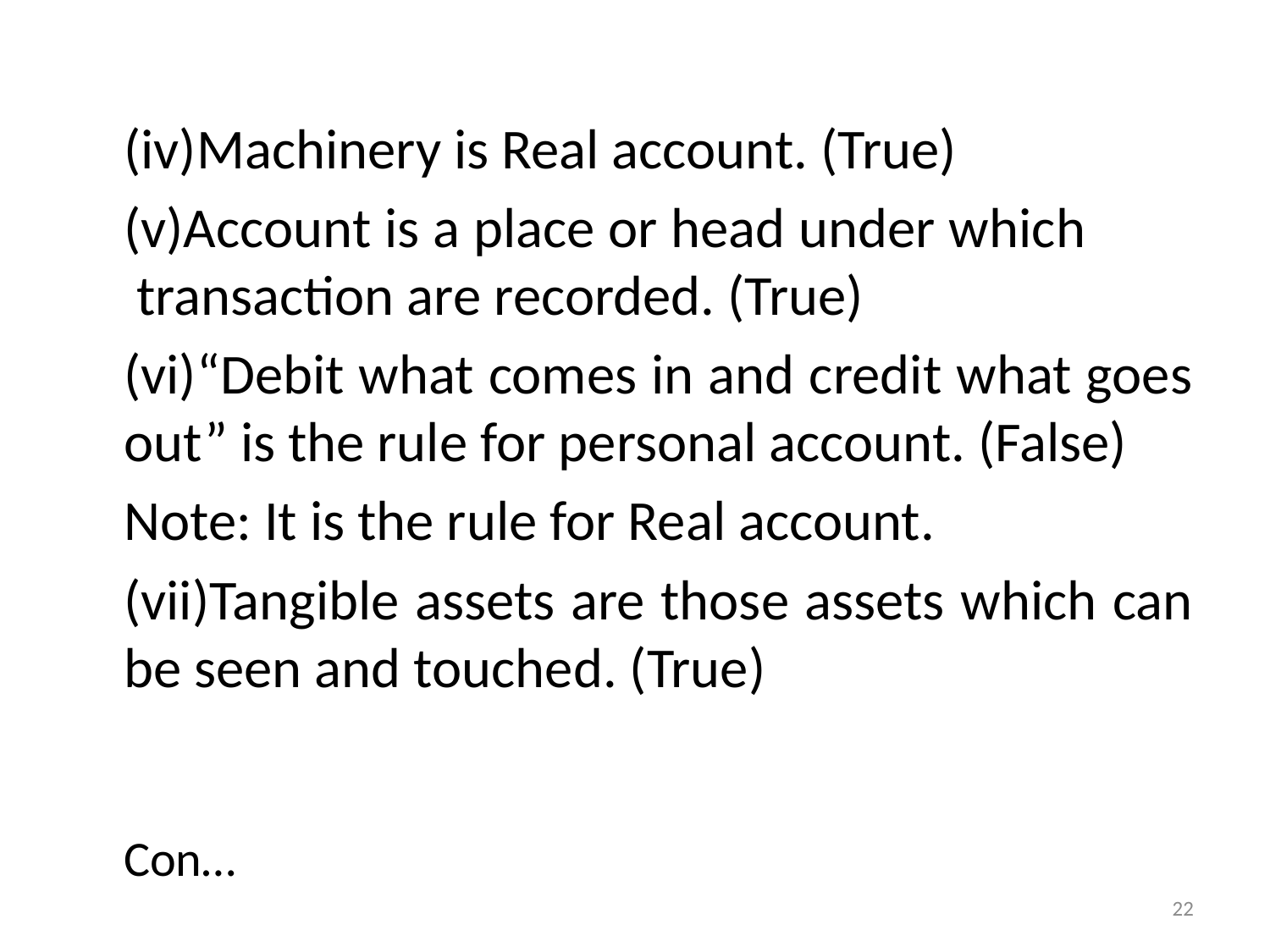

(iv)Machinery is Real account. (True)
	(v)Account is a place or head under which          transaction are recorded. (True)
	(vi)“Debit what comes in and credit what goes out” is the rule for personal account. (False)
	Note: It is the rule for Real account.
	(vii)Tangible assets are those assets which can be seen and touched. (True)
																         Con…

22